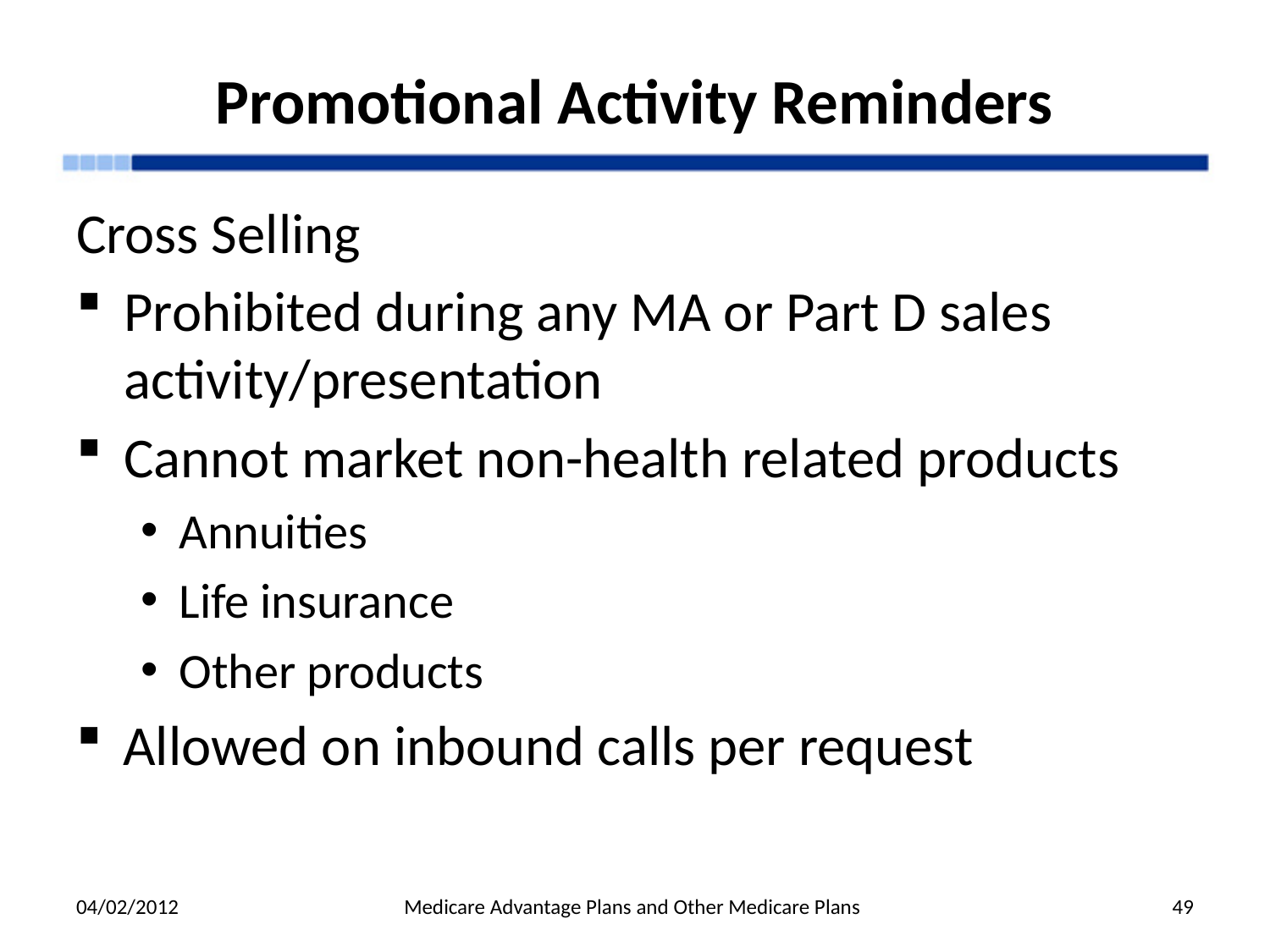

# Promotional Activity Reminders
Cross Selling
Prohibited during any MA or Part D sales activity/presentation
Cannot market non-health related products
Annuities
Life insurance
Other products
Allowed on inbound calls per request
04/02/2012
Medicare Advantage Plans and Other Medicare Plans
49